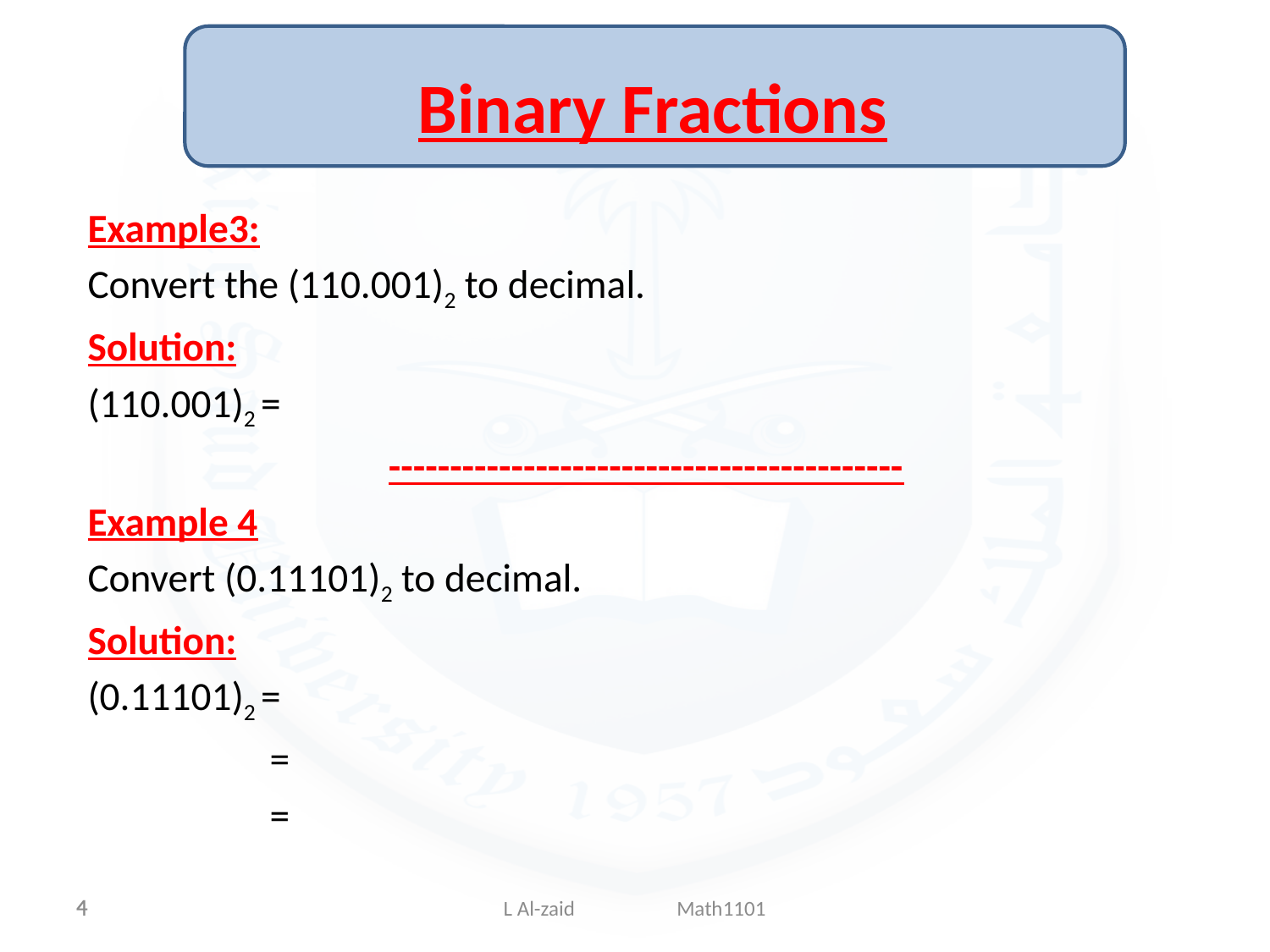

Binary Fractions
Example3:
Convert the (110.001)2 to decimal.
Solution:
(110.001)2 =
------------------------------------------
Example 4
Convert (0.11101)2 to decimal.
Solution:
(0.11101)2 =
                    =
                    =

4
L Al-zaid                     Math1101